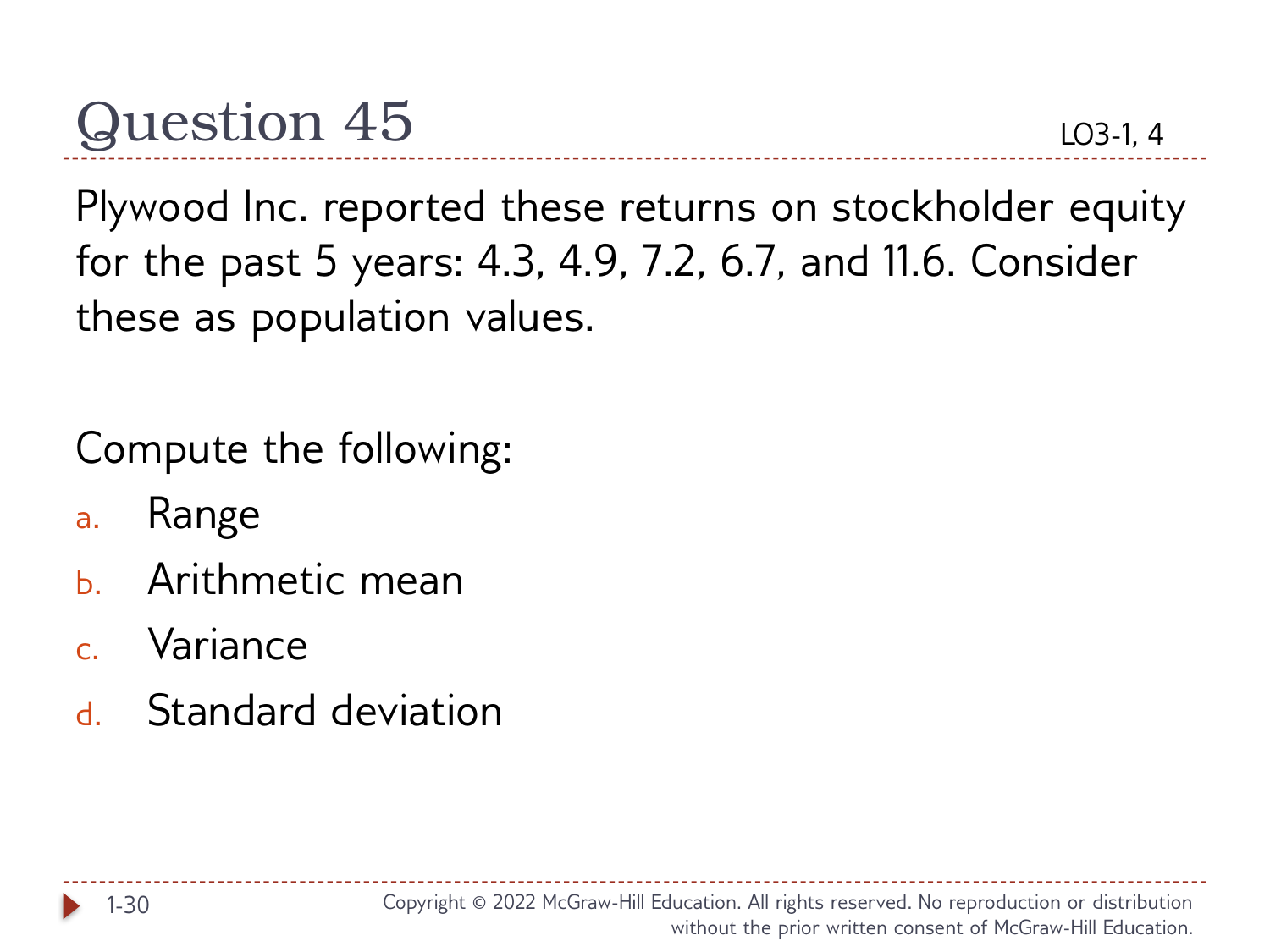

# Question 45
LO3-1, 4
Plywood Inc. reported these returns on stockholder equity for the past 5 years: 4.3, 4.9, 7.2, 6.7, and 11.6. Consider these as population values.

Compute the following:
Range
Arithmetic mean
Variance
Standard deviation

1-30
Copyright © 2022 McGraw-Hill Education. All rights reserved. No reproduction or distribution without the prior written consent of McGraw-Hill Education.